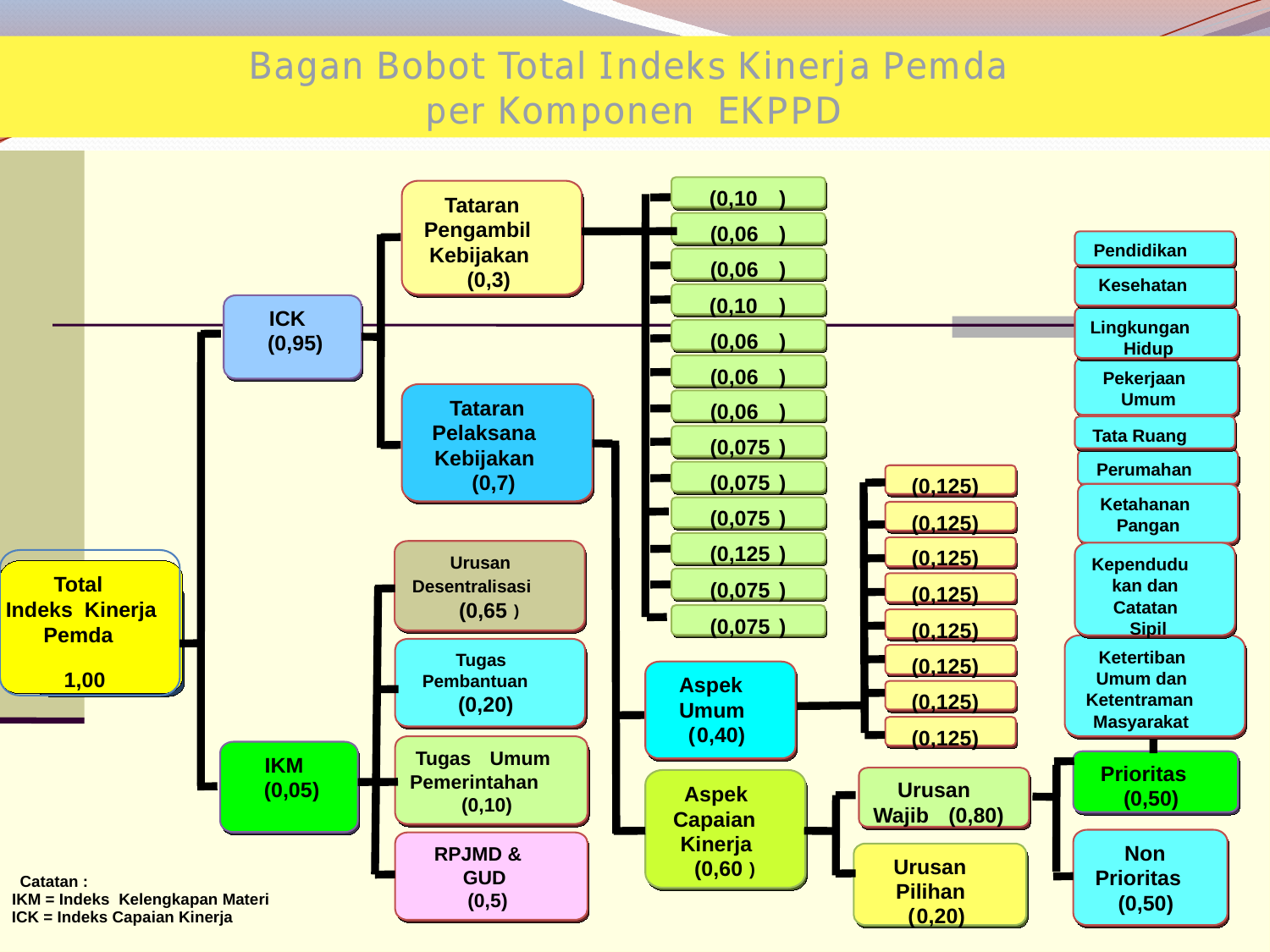

Bagan Bobot Total Indeks Kinerja Pemda
per Komponen  EKPPD

(0,10
)

(0,06
)

(0,06
)

(0,10
)

(0,06
)

(0,06
)

(0,06

)

(0,075
)

(0,075
)

(0,075
)

(0,125
)

(0,075
)

(0,075

)

Tataran

Pengambil

Pendidikan
Kebijakan

(0,3)
Kesehatan

ICK

Lingkungan
(0,95)

Hidup

Pekerjaan

Umum
Tataran

Pelaksana
Tata Ruang

Kebijakan

Perumahan

(0,7)
(0,125)

Ketahanan

(0,125)

Pangan

(0,125)

Urusan
Kependudu

Total
Indeks  Kinerja Pemda

kan dan
Desentralisasi
(0,125)

Catatan
(0,65
)

(0,125)
Sipil

Ketertiban
Tugas
(0,125)

1,00
Umum dan
Pembantuan
Aspek

(0,125)
Ketentraman

(0,20)

Umum

Masyarakat

(
0,40)
(0,125)

Tugas
Umum

IKM
Prioritas

Pemerintahan

(0,05)
Urusan
Aspek

(0,50)

(0,10)

Wajib
(0,80)
Capaian

Kinerja

Non
RPJMD &

Urusan
(0,60
)
Prioritas
GUD
Catatan :
IKM = Indeks  Kelengkapan Materi
ICK = Indeks Capaian Kinerja

Pilihan
(0,5)
(0,50)
(
0,20)
Manajemen
Otonomi
Daerah
Catatan :
IKM = Indeks Kesesuaian Materi
ICK = Indeks Capaian Kinerja